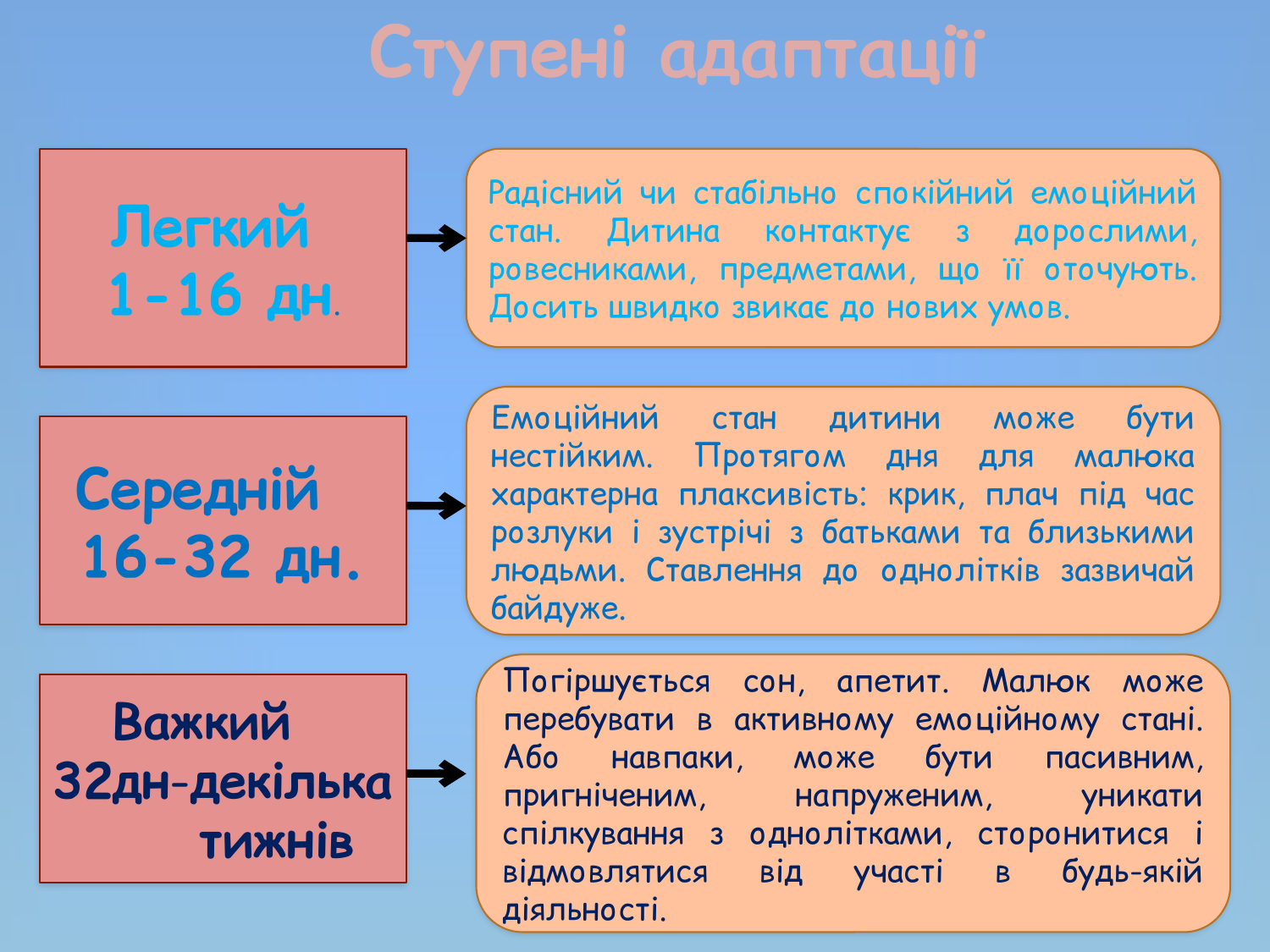

Ступені адаптації
Легкий
1-16 дн.
Радісний чи стабільно спокійний емоційний стан. Дитина контактує з дорослими, ровесниками, предметами, що її оточують. Досить швидко звикає до нових умов.
Емоційний стан дитини може бути нестійким. Протягом дня для малюка характерна плаксивість: крик, плач під час розлуки і зустрічі з батьками та близькими людьми. Ставлення до однолітків зазвичай байдуже.
Середній
16-32 дн.
Погіршується сон, апетит. Малюк може перебувати в активному емоційному стані. Або навпаки, може бути пасивним, пригніченим, напруженим, уникати спілкування з однолітками, сторонитися і відмовлятися від участі в будь-якій діяльності.
Важкий
32дн-декілька      тижнів